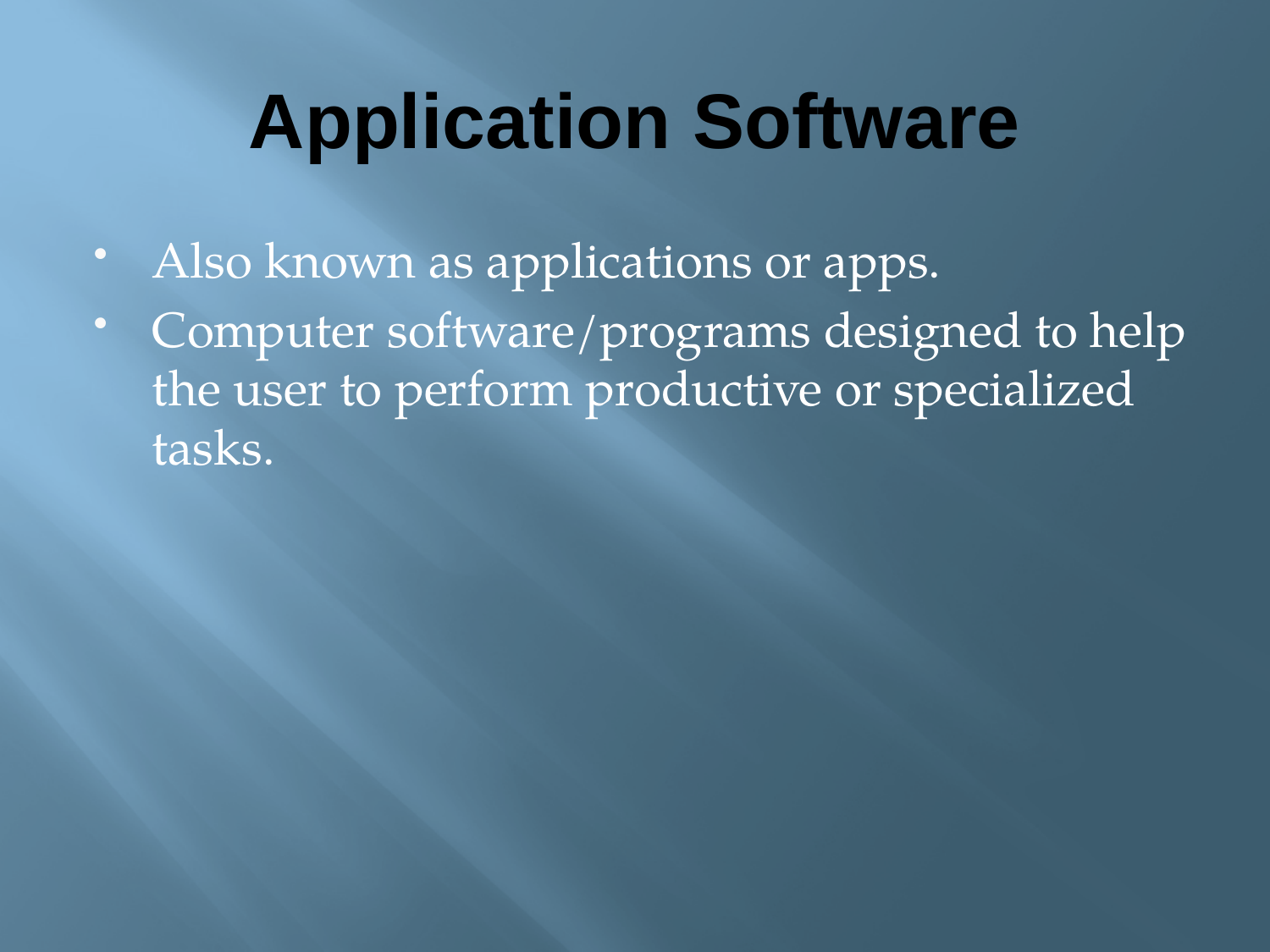

# Application Software
Also known as applications or apps.
Computer software/programs designed to help the user to perform productive or specialized tasks.